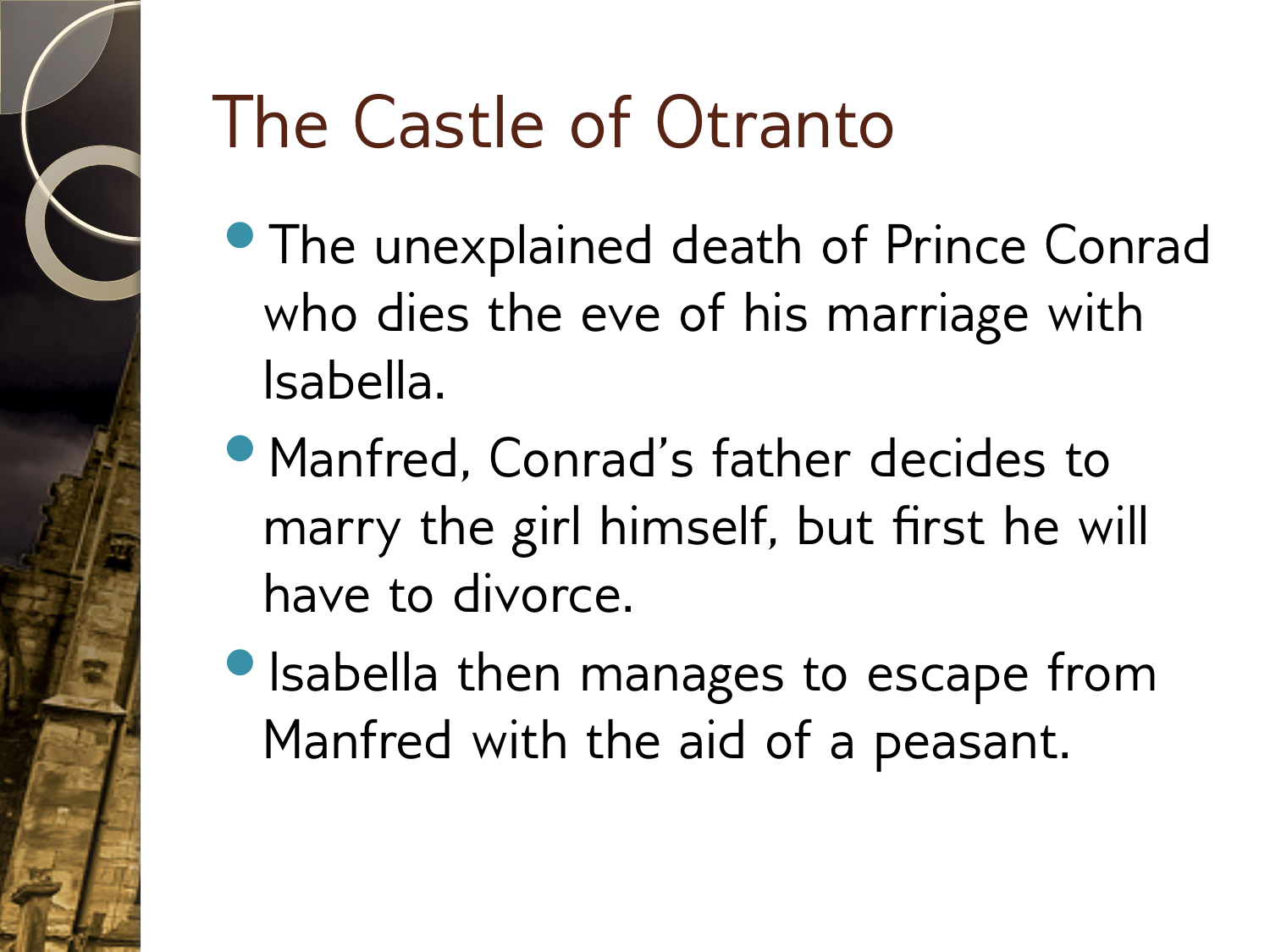

# The Castle of Otranto
The unexplained death of Prince Conrad who dies the eve of his marriage with Isabella.
Manfred, Conrad’s father decides to marry the girl himself, but first he will have to divorce.
Isabella then manages to escape from Manfred with the aid of a peasant.